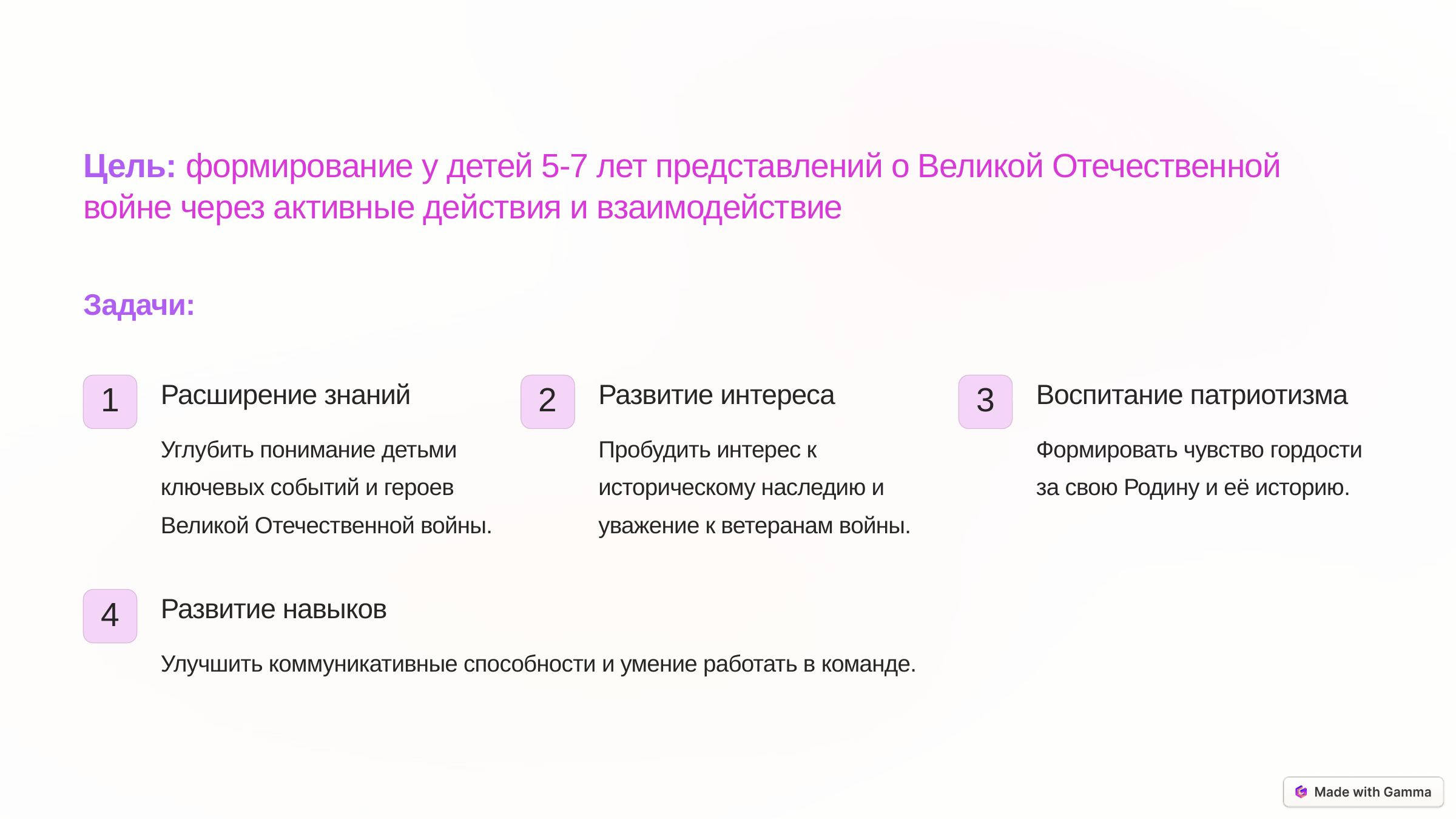

Цель: формирование у детей 5-7 лет представлений о Великой Отечественной войне через активные действия и взаимодействие
Задачи:

Расширение знаний

Развитие интереса

Воспитание патриотизма
1
2
3
Углубить понимание детьми ключевых событий и героев Великой Отечественной войны.
Пробудить интерес к историческому наследию и уважение к ветеранам войны.
Формировать чувство гордости за свою Родину и её историю.

Развитие навыков
4
Улучшить коммуникативные способности и умение работать в команде.